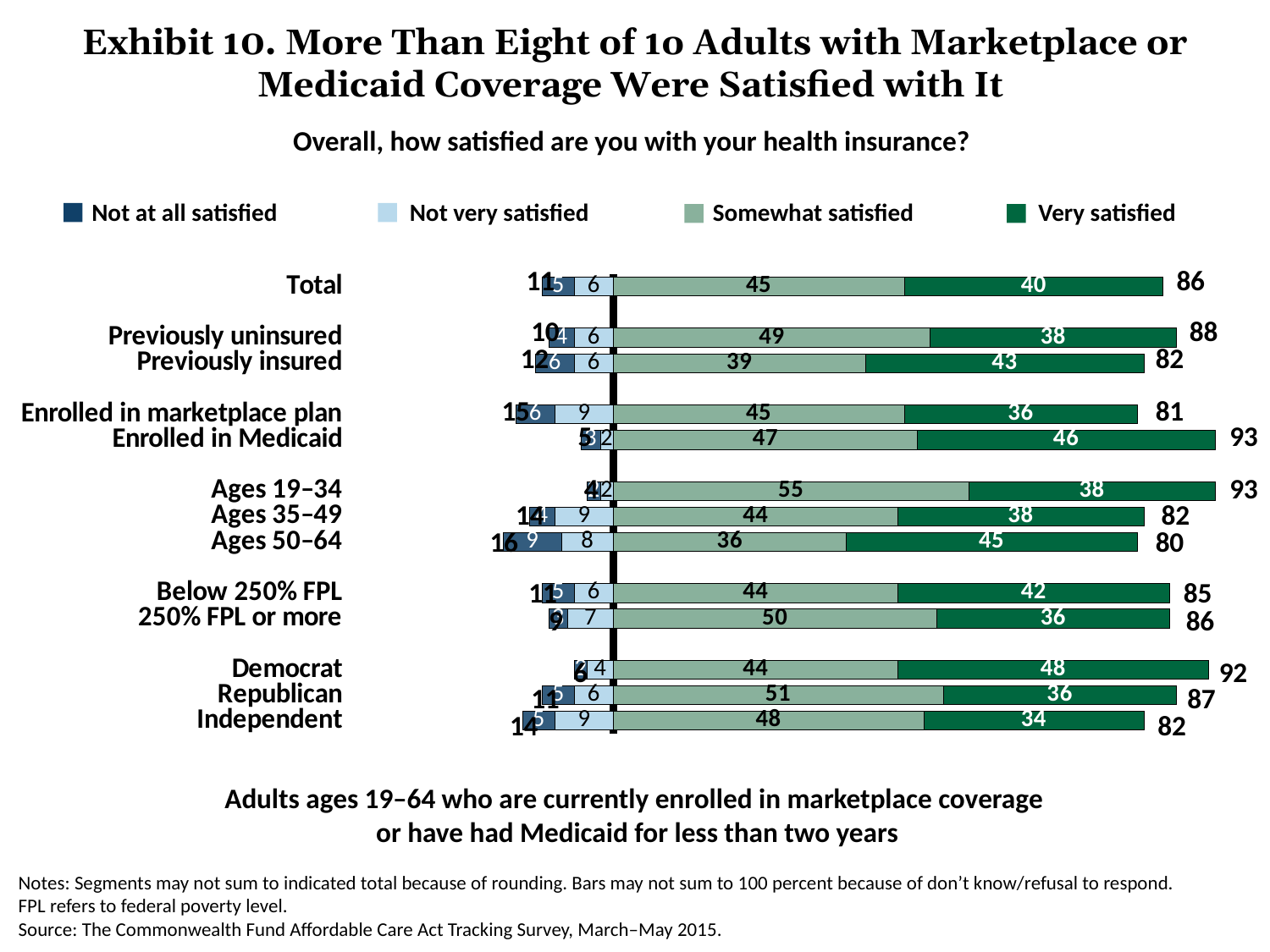

Exhibit 10. More Than Eight of 1o Adults with Marketplace or Medicaid Coverage Were Satisfied with It
Overall, how satisfied are you with your health insurance?

### Chart

| Category | Not very satisfied | Not at all satisfied | Somewhat satisfied | Very satisfied |
|---|---|---|---|---|
| Independent | -9.0 | -5.0 | 48.0 | 34.0 |
| Republican | -6.0 | -5.0 | 51.0 | 36.0 |
| Democrat | -4.0 | -2.0 | 44.0 | 48.0 |
|  | None | None | None | None |
| 250% FPL or more | -7.0 | -3.0 | 50.0 | 36.0 |
| Below 250% FPL | -6.0 | -5.0 | 44.0 | 42.0 |
|  | None | None | None | None |
| Ages 50–64 | -8.0 | -9.0 | 36.0 | 45.0 |
| Ages 35–49 | -9.0 | -4.0 | 44.0 | 38.0 |
| Ages 19–34 | -2.0 | -2.0 | 55.0 | 38.0 |
|  | None | None | None | None |
| Enrolled in Medicaid | -2.0 | -3.0 | 47.0 | 46.0 |
| Enrolled in marketplace plan | -9.0 | -6.0 | 45.0 | 36.0 |
|  | None | None | None | None |
| Previously insured | -6.0 | -6.0 | 39.0 | 43.0 |
| Previously uninsured | -6.0 | -4.0 | 49.0 | 38.0 |
|  | None | None | None | None |
| Total | -6.0 | -5.0 | 45.0 | 40.0 |
Not at all satisfied
Not very satisfied
Somewhat satisfied
Very satisfied

11
86
10
88
12
82
15
81
5
93
4
93
14
82
16
80
11
85
9
86
6
92
11
87
14
82
Adults ages 19–64 who are currently enrolled in marketplace coverage
or have had Medicaid for less than two years
Notes: Segments may not sum to indicated total because of rounding. Bars may not sum to 100 percent because of don’t know/refusal to respond.
FPL refers to federal poverty level.
Source: The Commonwealth Fund Affordable Care Act Tracking Survey, March–May 2015.